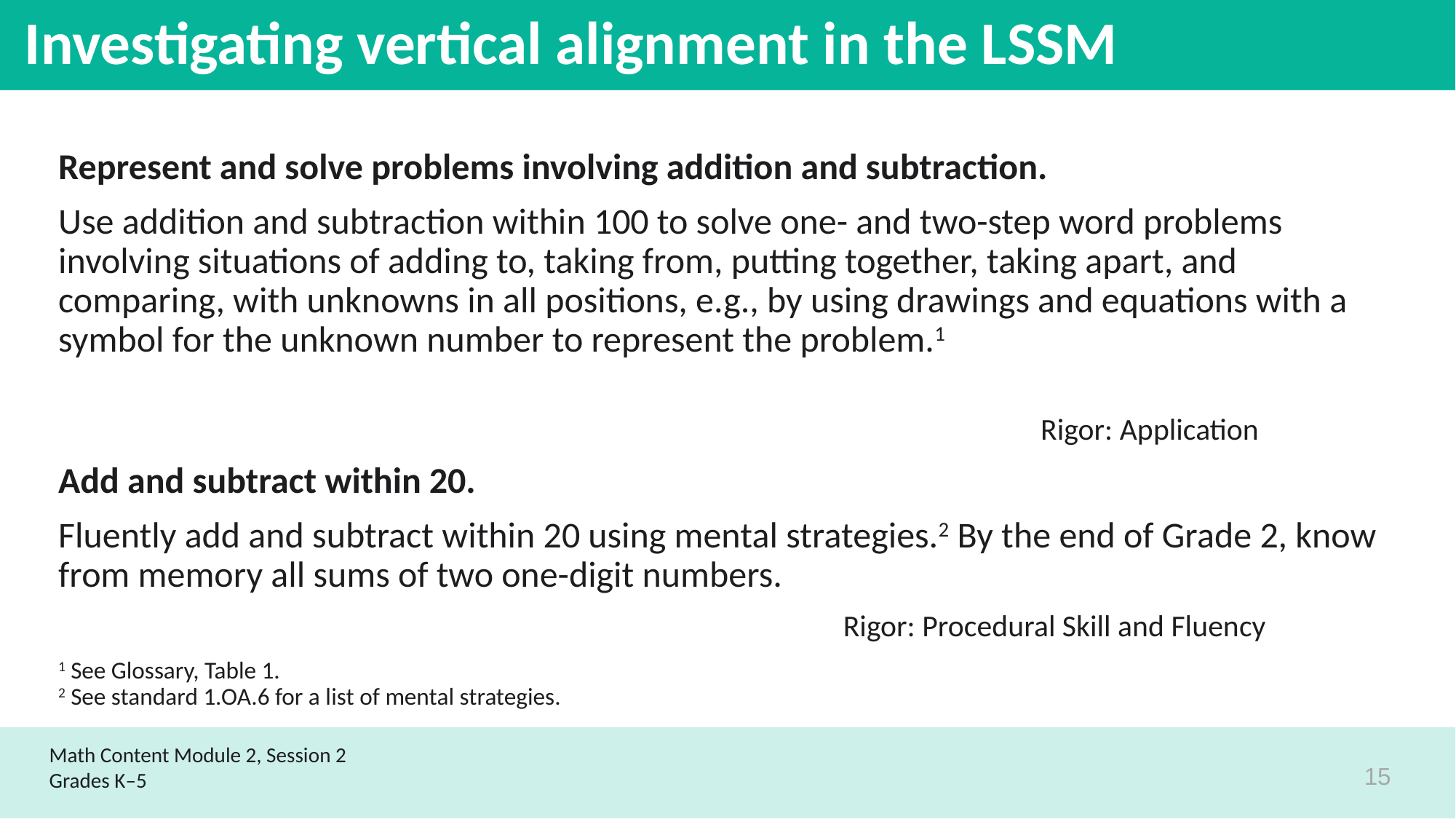

# Investigating vertical alignment in the LSSM
Represent and solve problems involving addition and subtraction.
Use addition and subtraction within 100 to solve one- and two-step word problems involving situations of adding to, taking from, putting together, taking apart, and comparing, with unknowns in all positions, e.g., by using drawings and equations with a symbol for the unknown number to represent the problem.1
									Rigor: Application
Add and subtract within 20.
Fluently add and subtract within 20 using mental strategies.2 By the end of Grade 2, know from memory all sums of two one-digit numbers.
							   Rigor: Procedural Skill and Fluency
1 See Glossary, Table 1.
2 See standard 1.OA.6 for a list of mental strategies.
Math Content Module 2, Session 2
Grades K–5
15